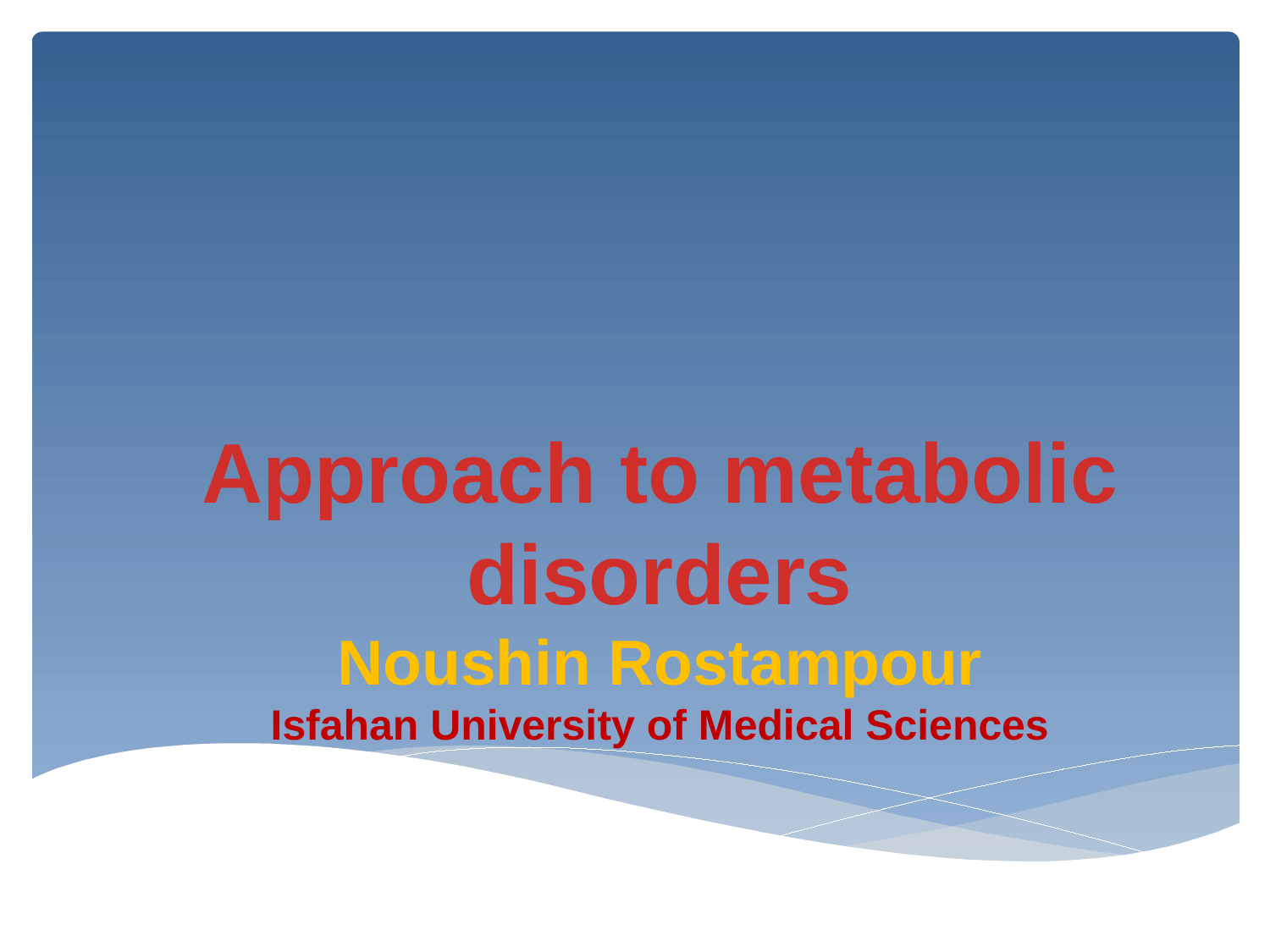

#
Approach to metabolic disorders
Noushin Rostampour
Isfahan University of Medical Sciences